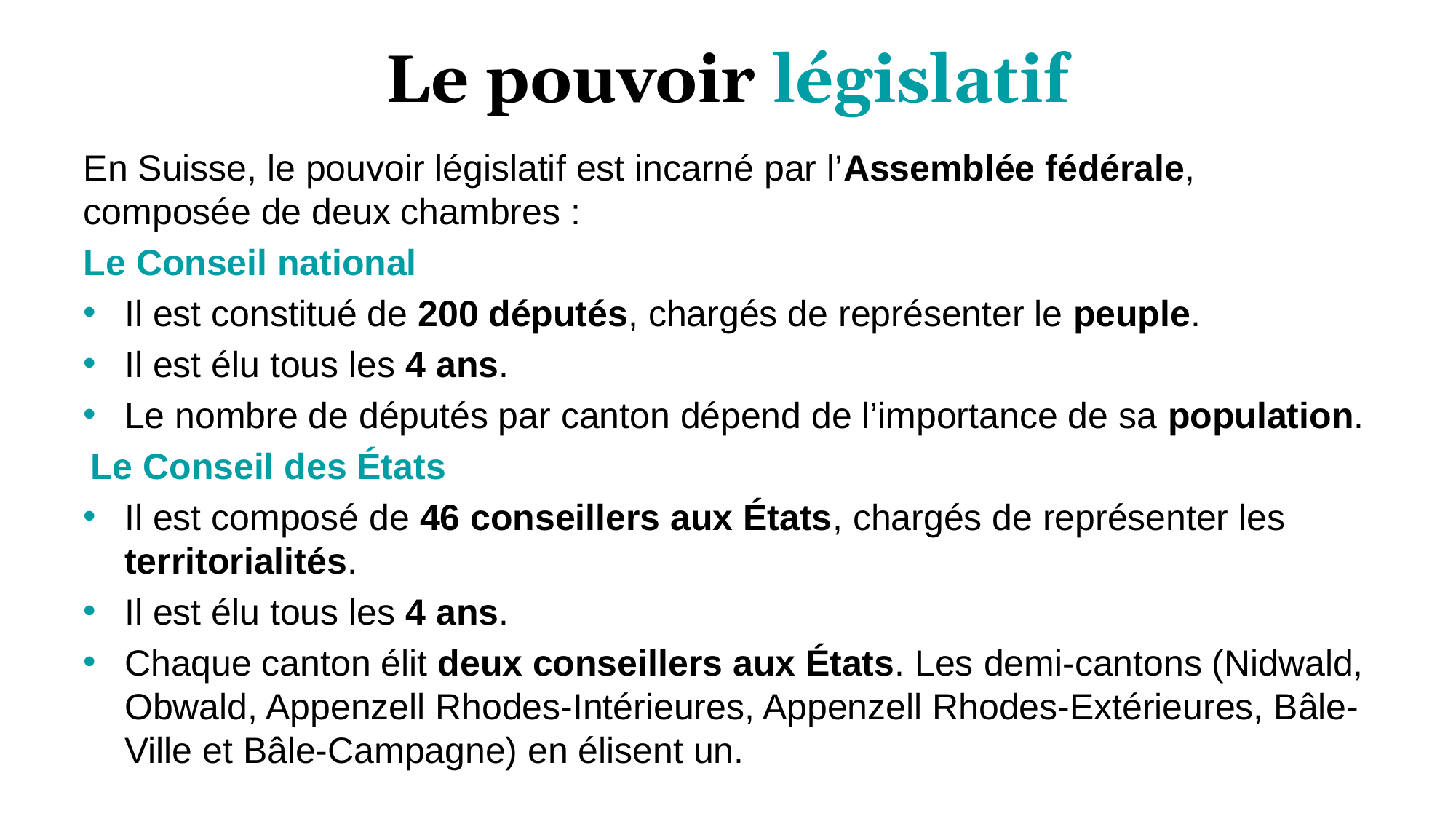

# Le pouvoir législatif
En Suisse, le pouvoir législatif est incarné par l’Assemblée fédérale, composée de deux chambres :
Le Conseil national
Il est constitué de 200 députés, chargés de représenter le peuple.
Il est élu tous les 4 ans.
Le nombre de députés par canton dépend de l’importance de sa population.
Le Conseil des États
Il est composé de 46 conseillers aux États, chargés de représenter les territorialités.
Il est élu tous les 4 ans.
Chaque canton élit deux conseillers aux États. Les demi-cantons (Nidwald, Obwald, Appenzell Rhodes-Intérieures, Appenzell Rhodes-Extérieures, Bâle-Ville et Bâle-Campagne) en élisent un.